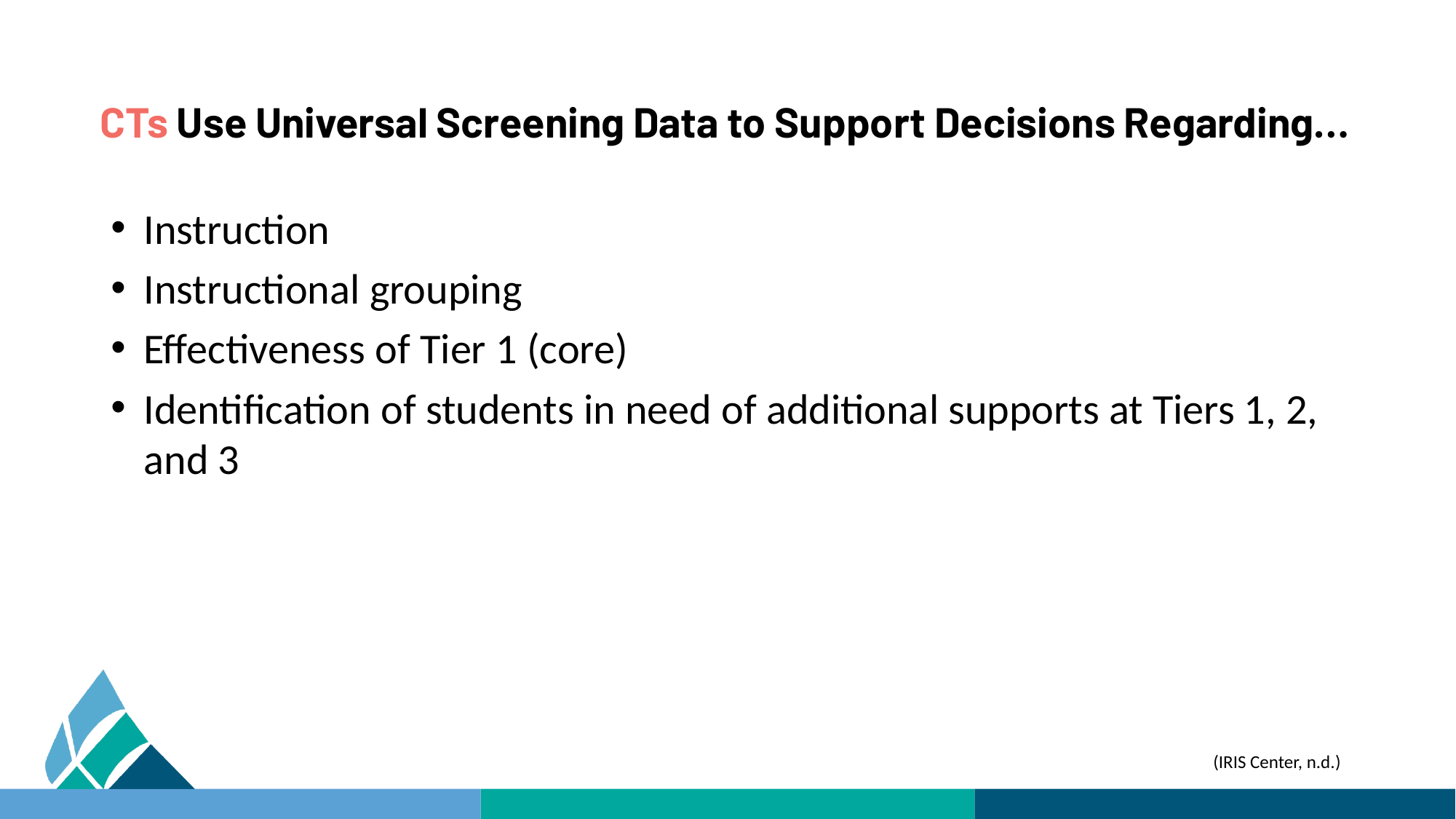

# CTs Use Universal Screening Data to Support Decisions Regarding…
Instruction
Instructional grouping
Effectiveness of Tier 1 (core)
Identification of students in need of additional supports at Tiers 1, 2, and 3
(IRIS Center, n.d.)